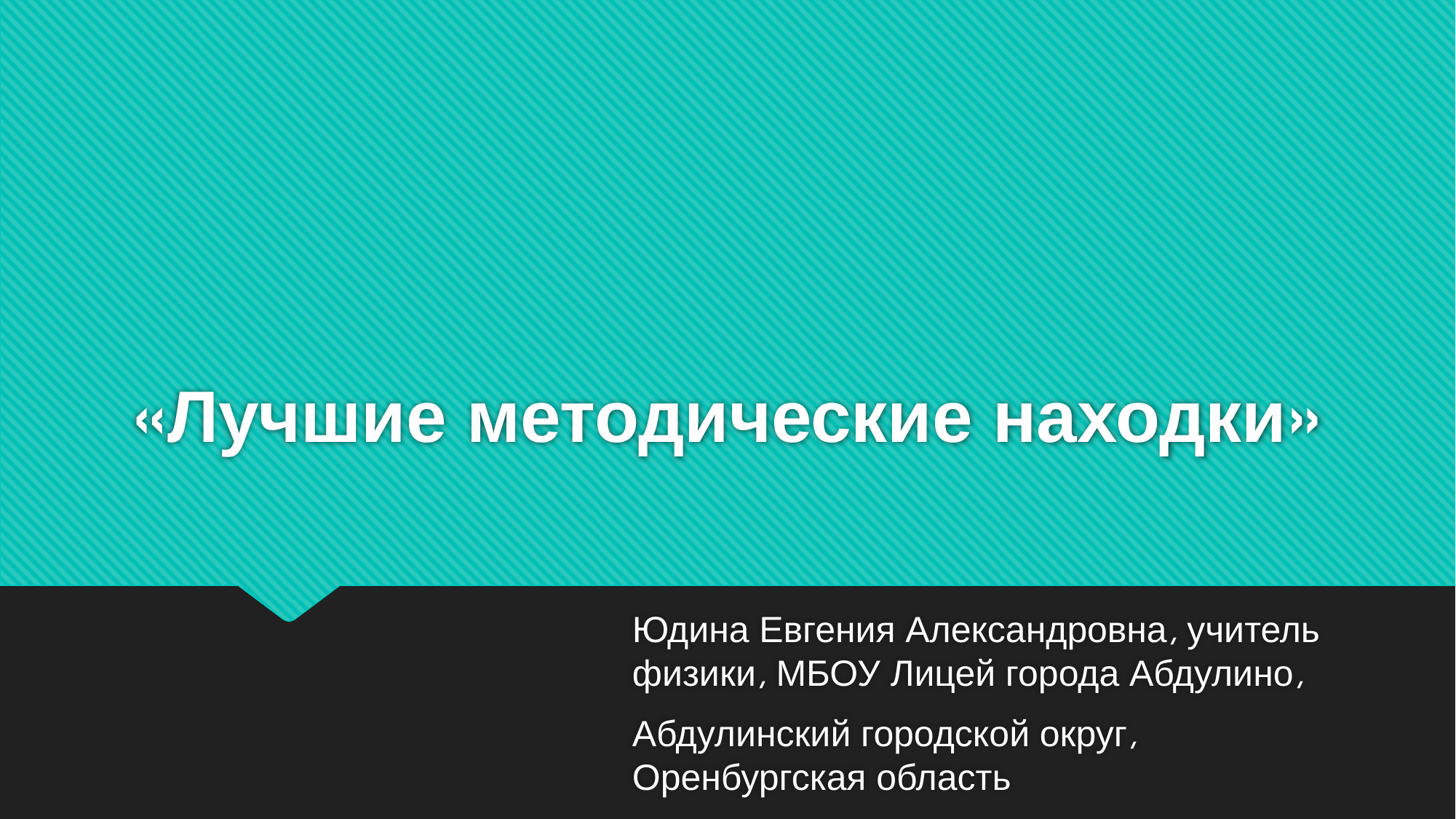

# «Лучшие методические находки»
Юдина Евгения Александровна, учитель физики, МБОУ Лицей города Абдулино,
Абдулинский городской округ, Оренбургская область